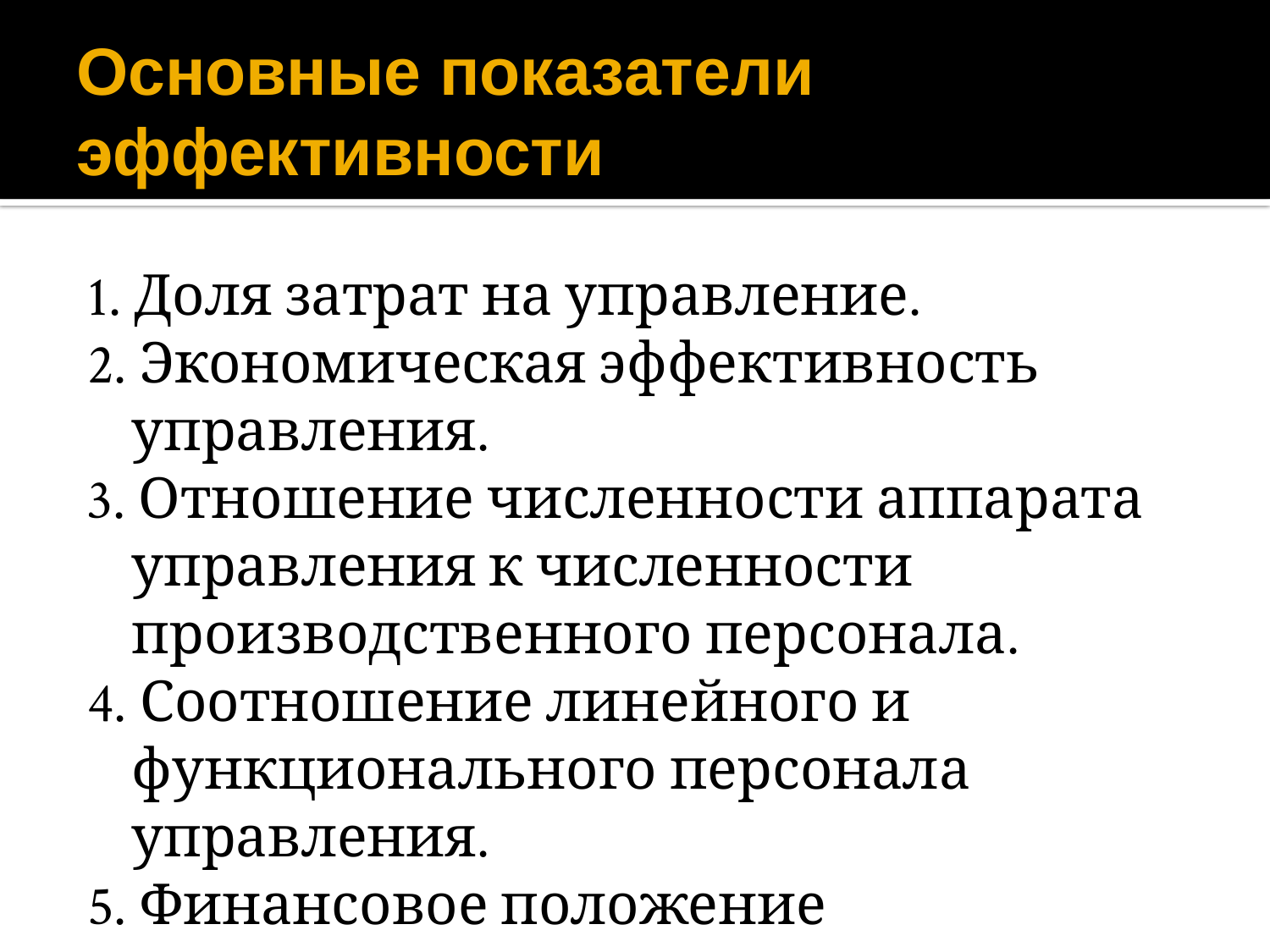

# Основные показатели эффективности
1. Доля затрат на управление.
2. Экономическая эффективность управления.
3. Отношение численности аппарата управления к численности производственного персонала.
4. Соотношение линейного и функционального персонала управления.
5. Финансовое положение предприятия.